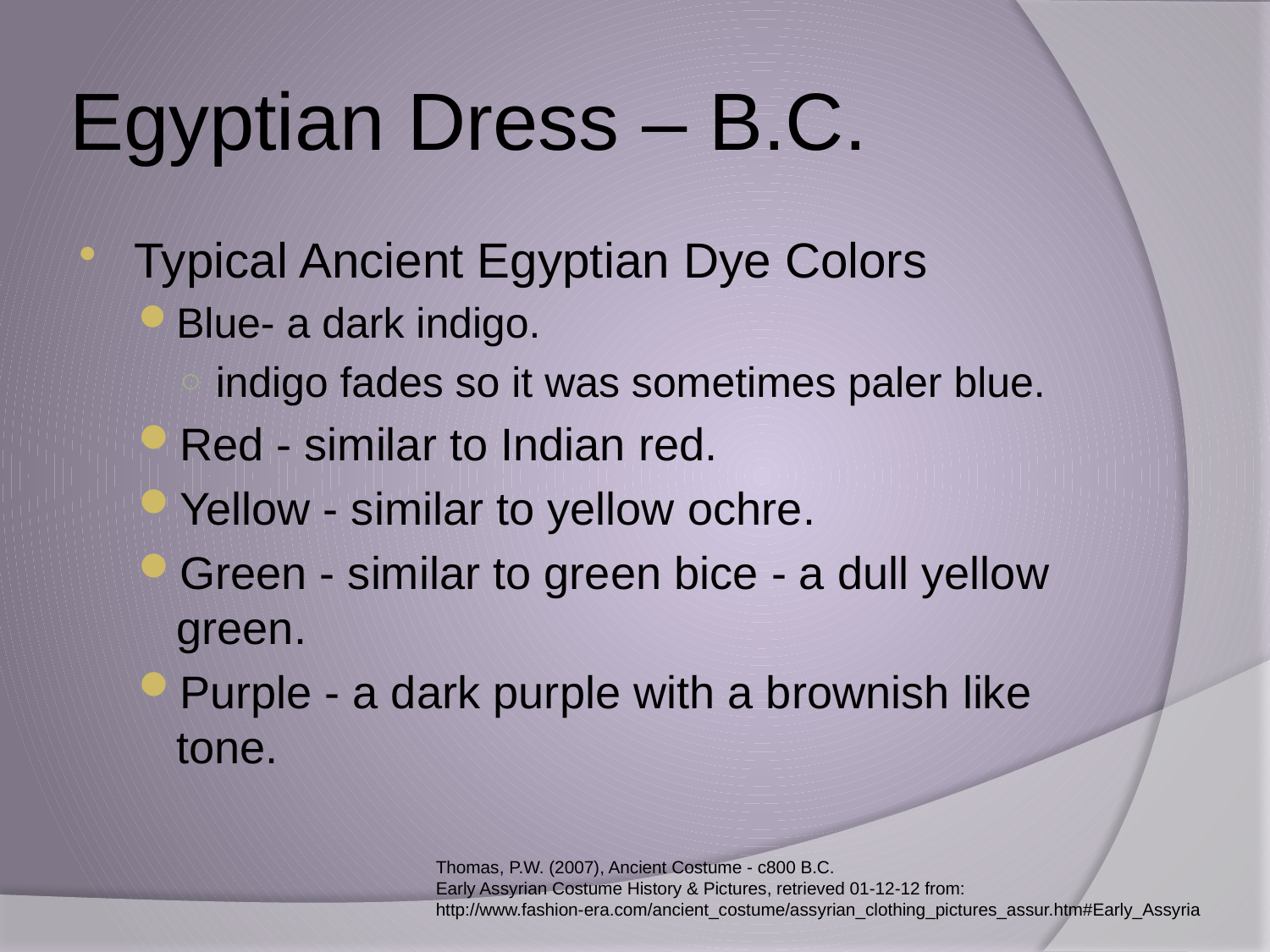

# Egyptian Dress – B.C.
Typical Ancient Egyptian Dye Colors
Blue- a dark indigo.
indigo fades so it was sometimes paler blue.
Red - similar to Indian red.
Yellow - similar to yellow ochre.
Green - similar to green bice - a dull yellow green.
Purple - a dark purple with a brownish like tone.

Thomas, P.W. (2007), Ancient Costume - c800 B.C.
Early Assyrian Costume History & Pictures, retrieved 01-12-12 from: http://www.fashion-era.com/ancient_costume/assyrian_clothing_pictures_assur.htm#Early_Assyria